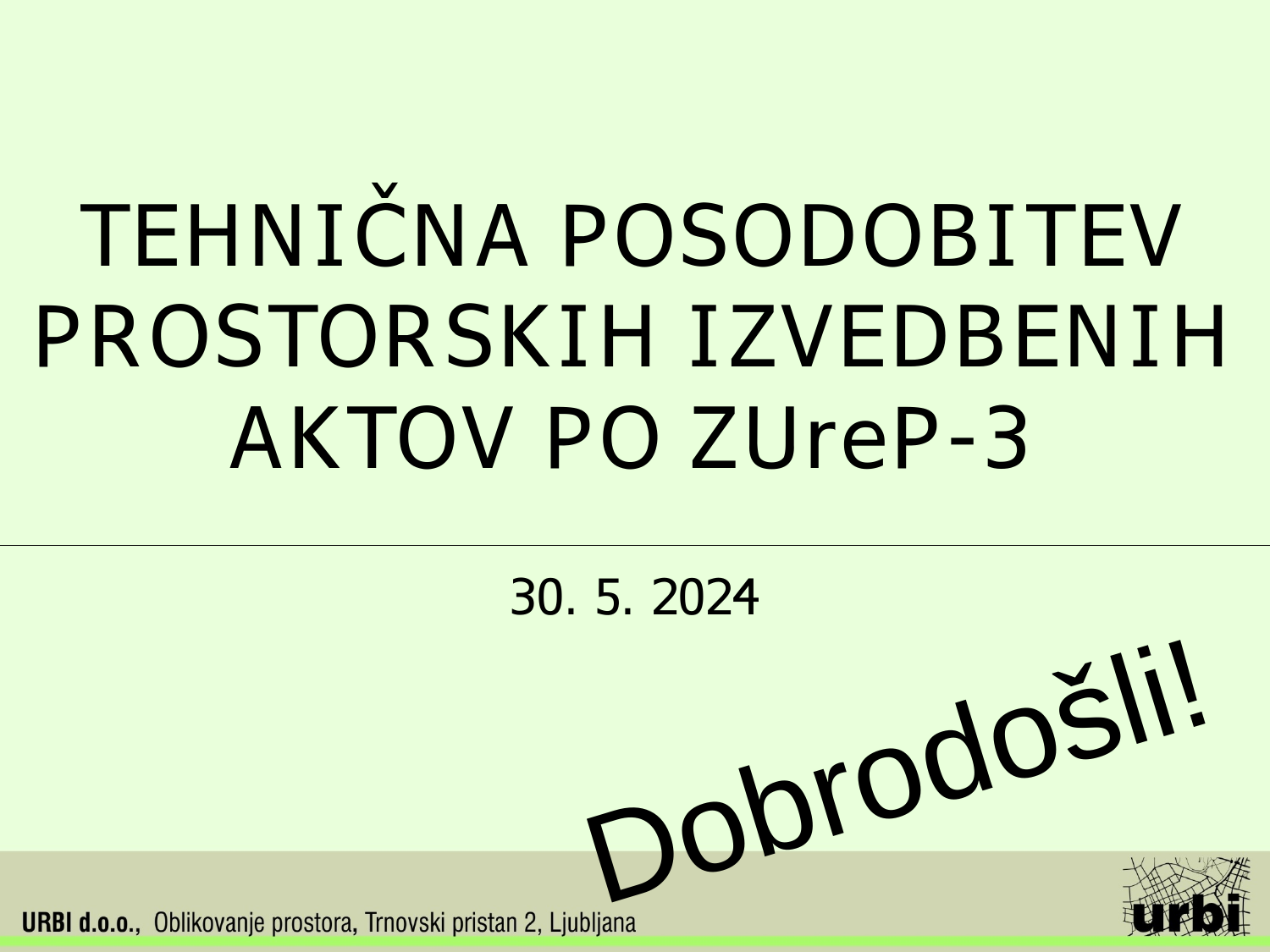

# TEHNIČNA POSODOBITEV PROSTORSKIH IZVEDBENIH AKTOV PO ZUreP-3
30. 5. 2024
Dobrodošli!